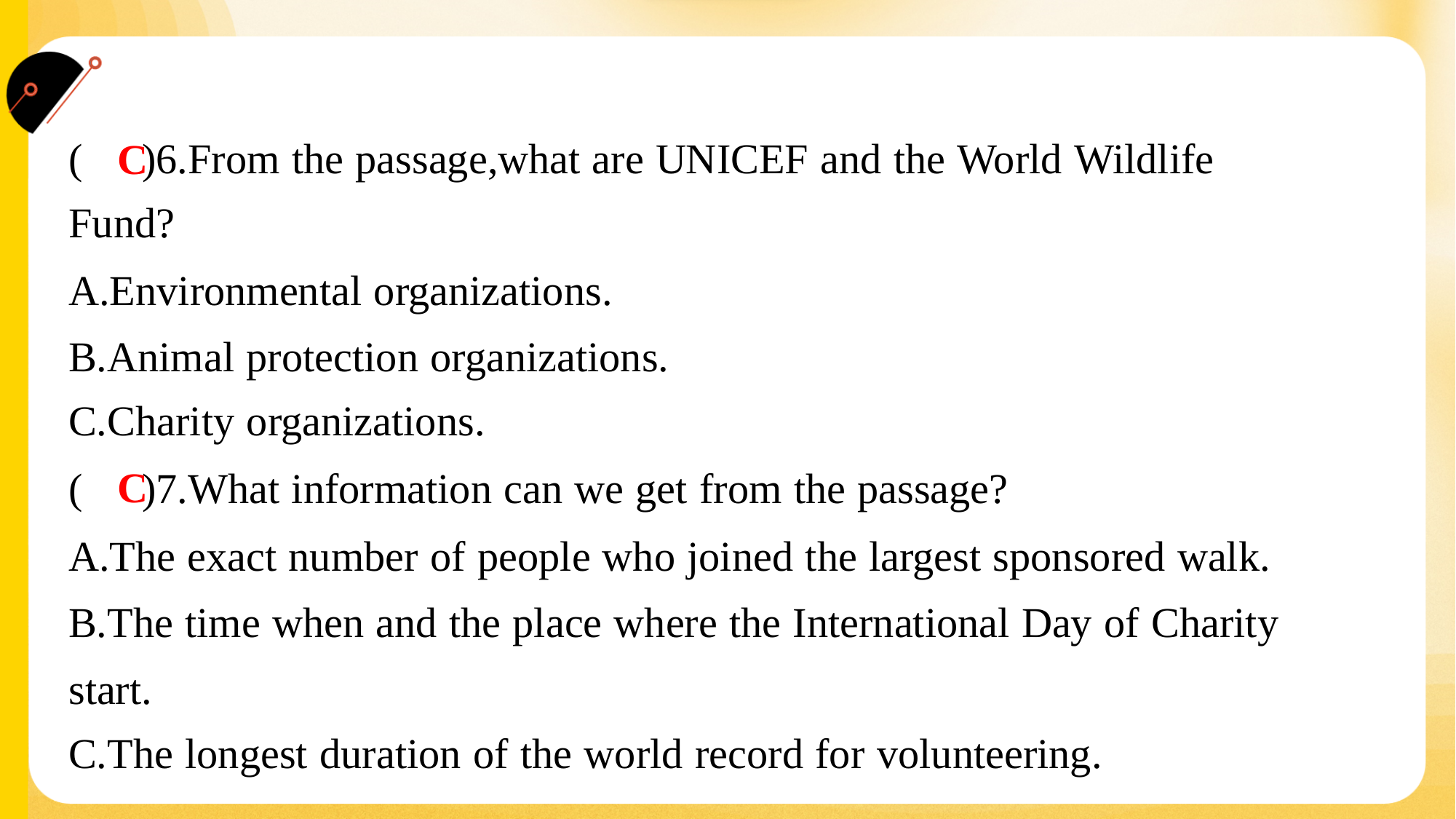

(     )6.From the passage,what are UNICEF and the World Wildlife
Fund?
C
A.Environmental organizations.
B.Animal protection organizations.
C.Charity organizations.
C
(     )7.What information can we get from the passage?
A.The exact number of people who joined the largest sponsored walk.
B.The time when and the place where the International Day of Charity
start.
C.The longest duration of the world record for volunteering.